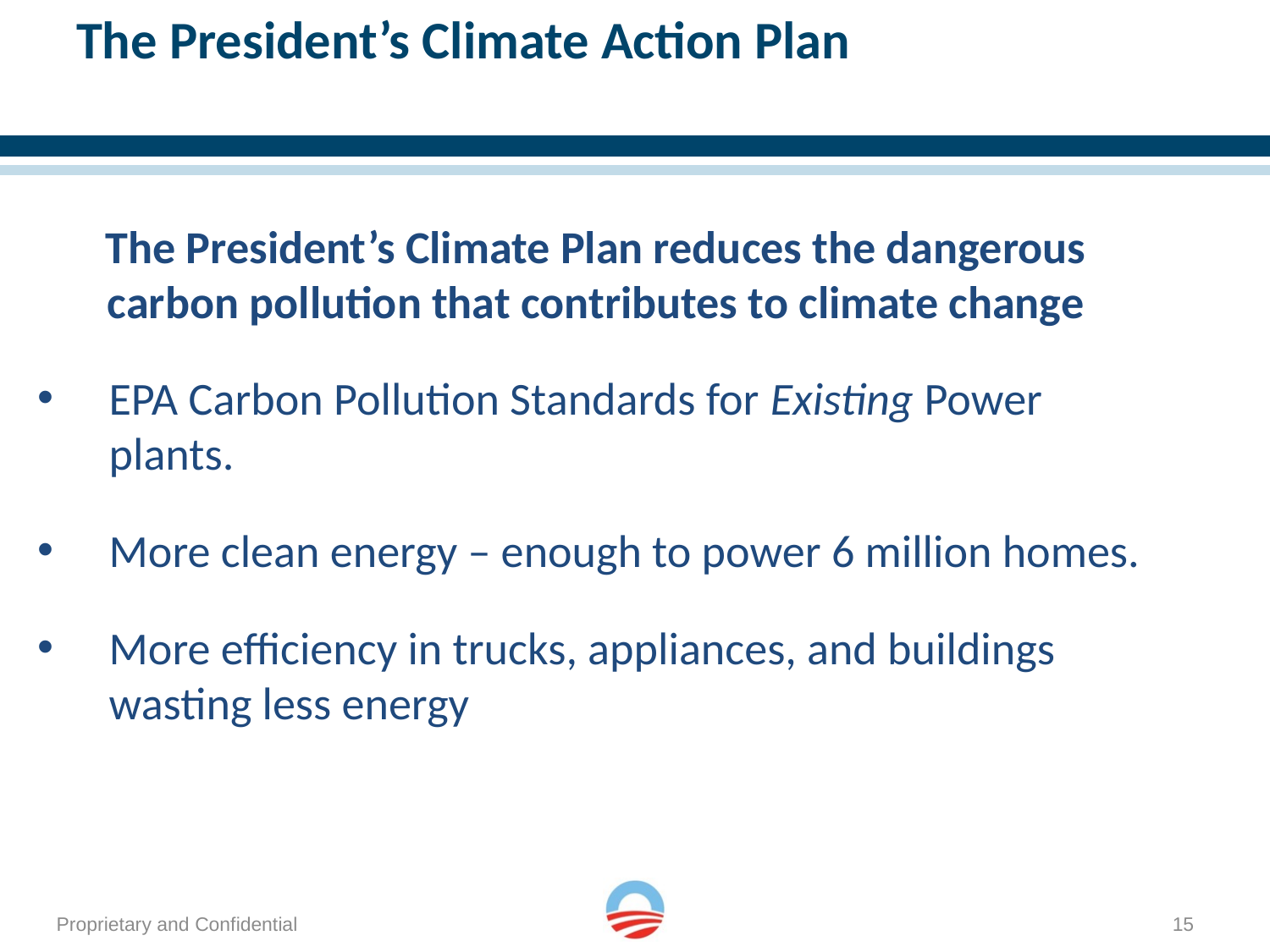

The President’s Climate Action Plan
The President’s Climate Plan reduces the dangerous carbon pollution that contributes to climate change
EPA Carbon Pollution Standards for Existing Power plants.
More clean energy – enough to power 6 million homes.
More efficiency in trucks, appliances, and buildings wasting less energy
15